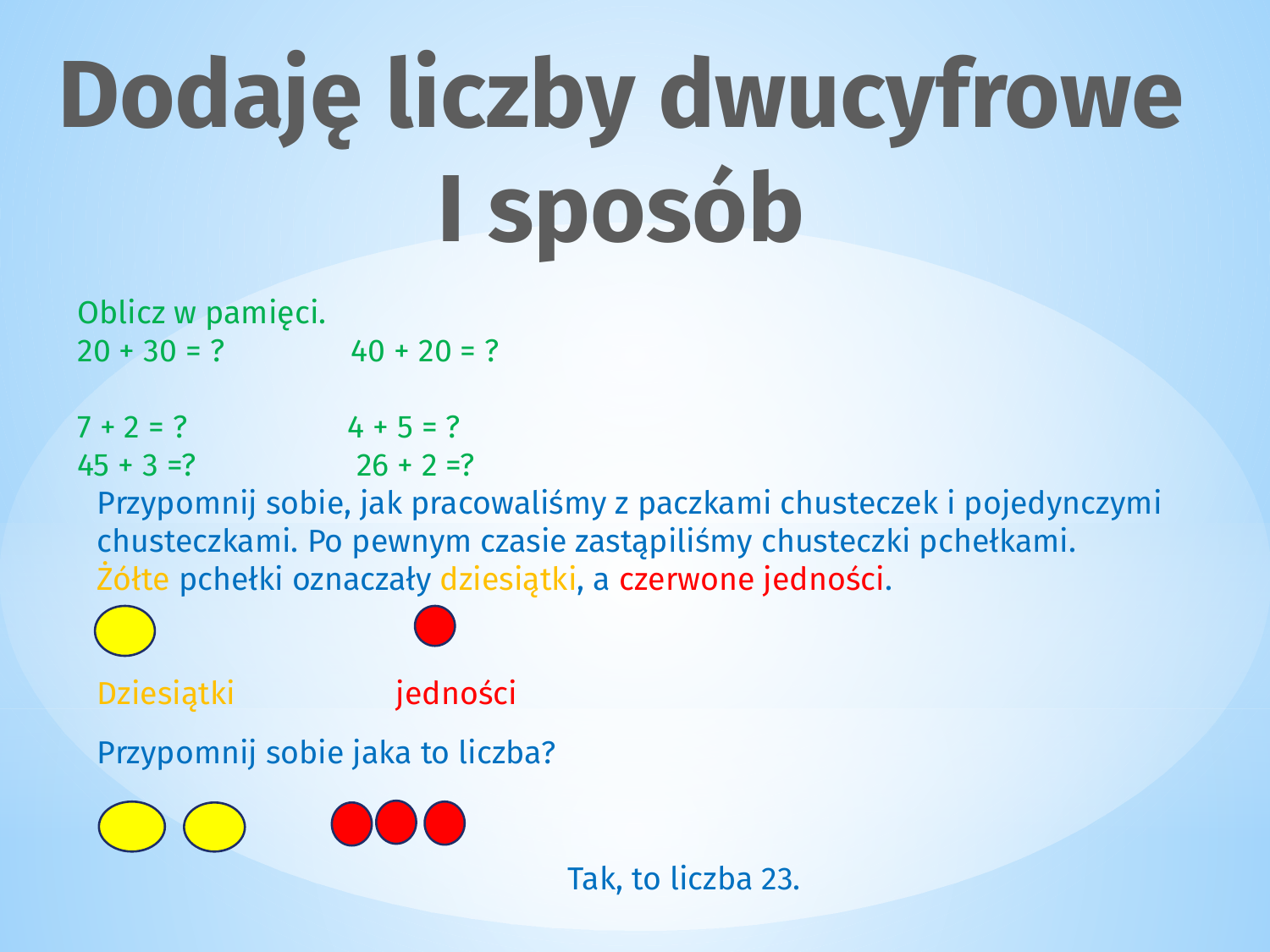

Dodaję liczby dwucyfrowe
I sposób
Oblicz w pamięci.
20 + 30 = ?               40 + 20 = ?
7 + 2 = ?                   4 + 5 = ?
45 + 3 =?                   26 + 2 =?
Przypomnij sobie, jak pracowaliśmy z paczkami chusteczek i pojedynczymi chusteczkami. Po pewnym czasie zastąpiliśmy chusteczki pchełkami.
Żółte pchełki oznaczały dziesiątki, a czerwone jedności.

Dziesiątki                   jedności

Przypomnij sobie jaka to liczba?

Tak, to liczba 23.